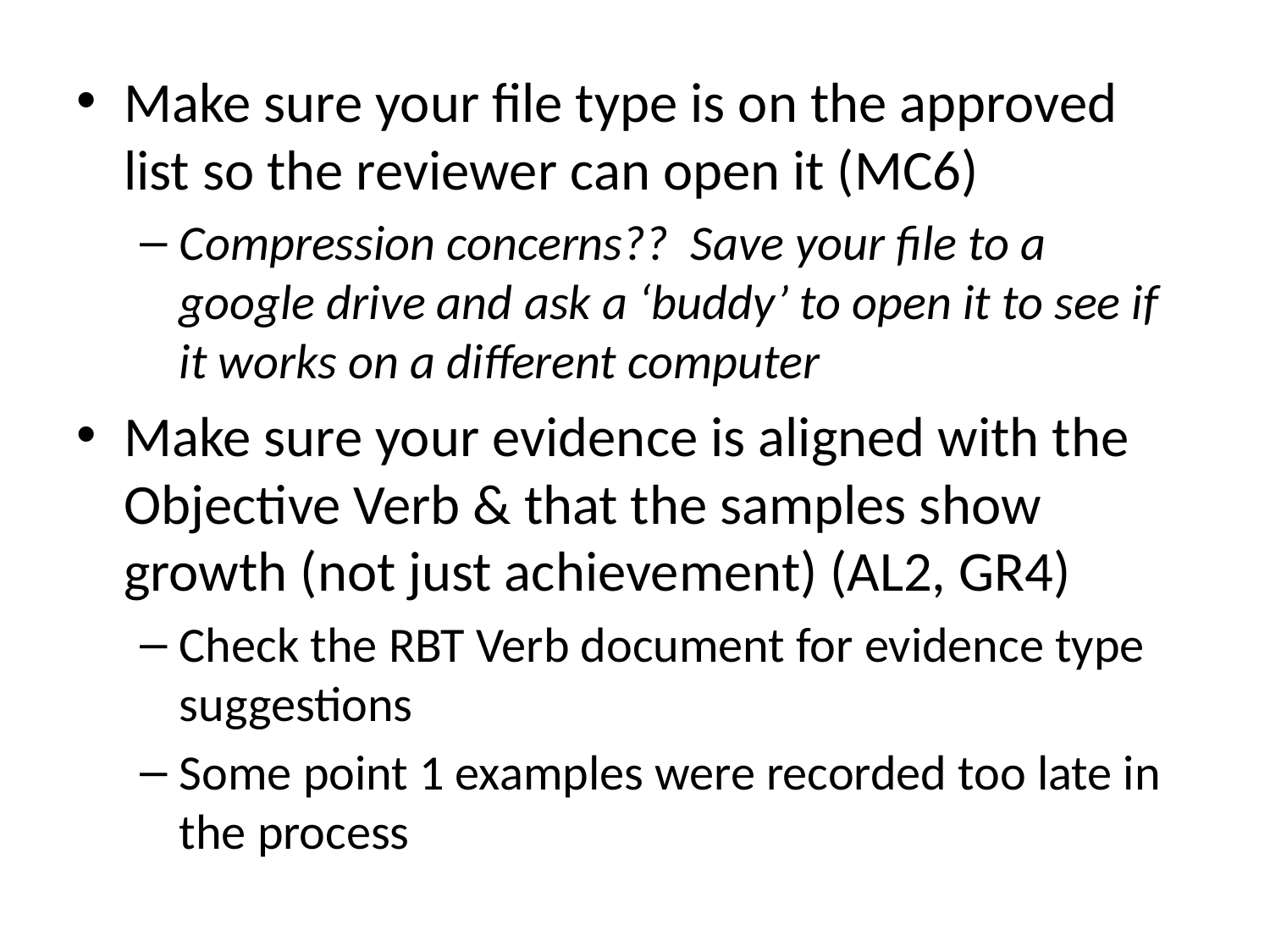

Make sure your file type is on the approved list so the reviewer can open it (MC6)
Compression concerns??  Save your file to a google drive and ask a ‘buddy’ to open it to see if it works on a different computer
Make sure your evidence is aligned with the Objective Verb & that the samples show growth (not just achievement) (AL2, GR4)
Check the RBT Verb document for evidence type suggestions
Some point 1 examples were recorded too late in the process